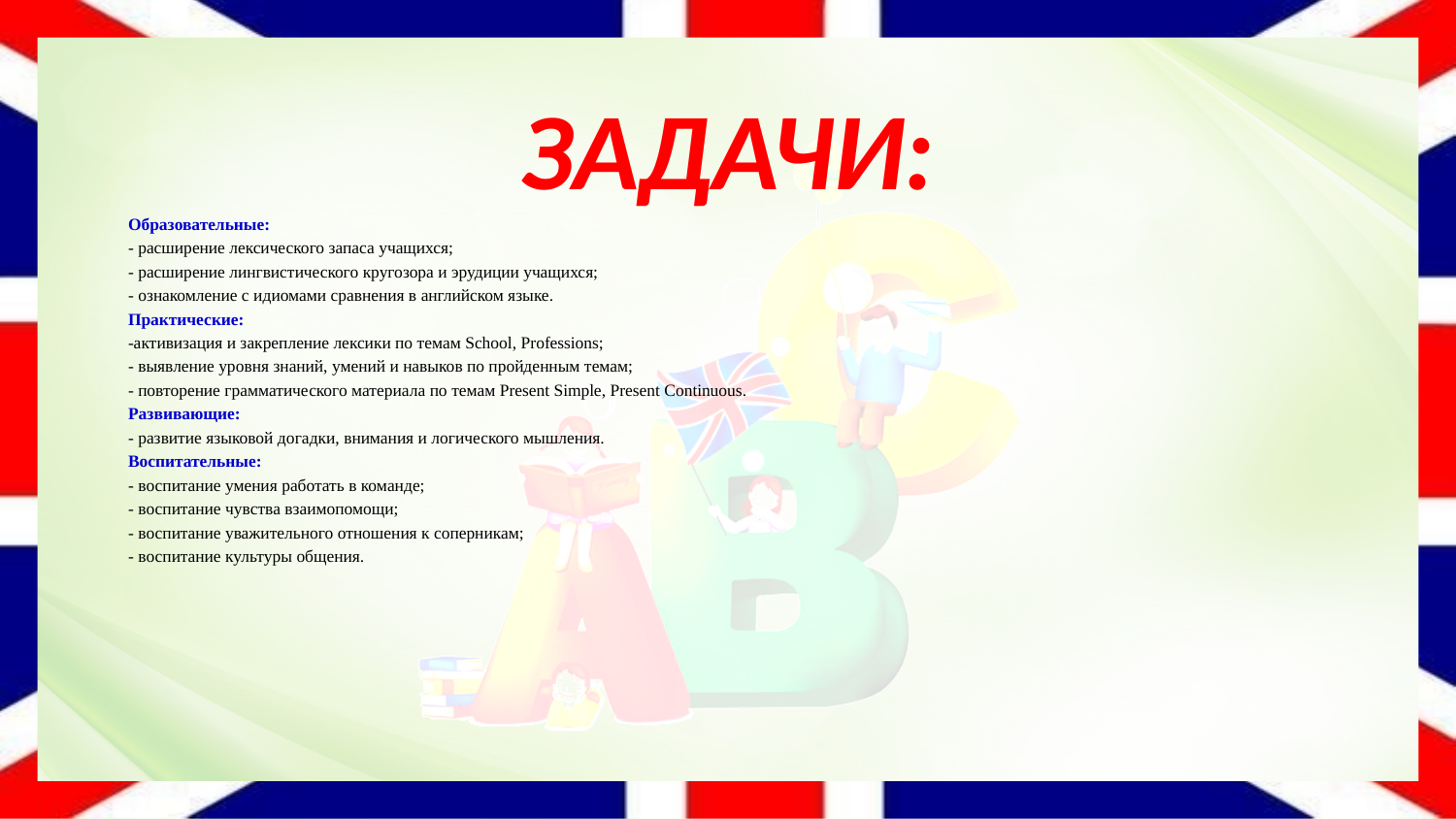

# ЗАДАЧИ:
 Образовательные:
 - расширение лексического запаса учащихся;
 - расширение лингвистического кругозора и эрудиции учащихся;
 - ознакомление с идиомами сравнения в английском языке.
 Практические:
 -активизация и закрепление лексики по темам School, Professions;
 - выявление уровня знаний, умений и навыков по пройденным темам;
 - повторение грамматического материала по темaм Present Simple, Present Continuous.
 Развивающие:
 - развитие языковой догадки, внимания и логического мышления.
 Воспитательные:
 - воспитание умения работать в команде;
 - воспитание чувства взаимопомощи;
 - воспитание уважительного отношения к соперникам;
 - воспитание культуры общения.